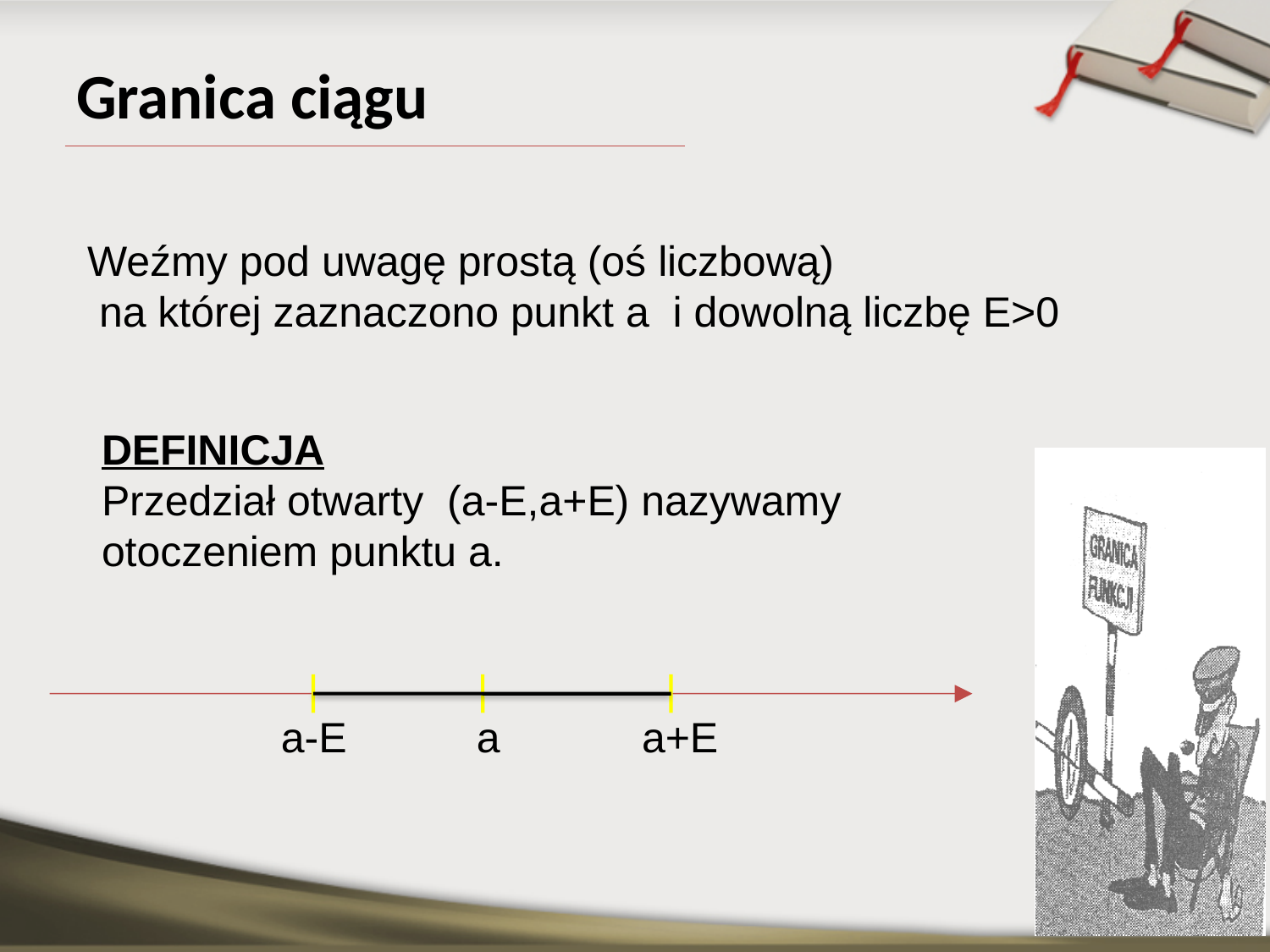

# Granica ciągu

Weźmy pod uwagę prostą (oś liczbową)
 na której zaznaczono punkt a  i dowolną liczbę E>0
DEFINICJA
Przedział otwarty  (a-E,a+E) nazywamy
otoczeniem punktu a.

a-E           a            a+E